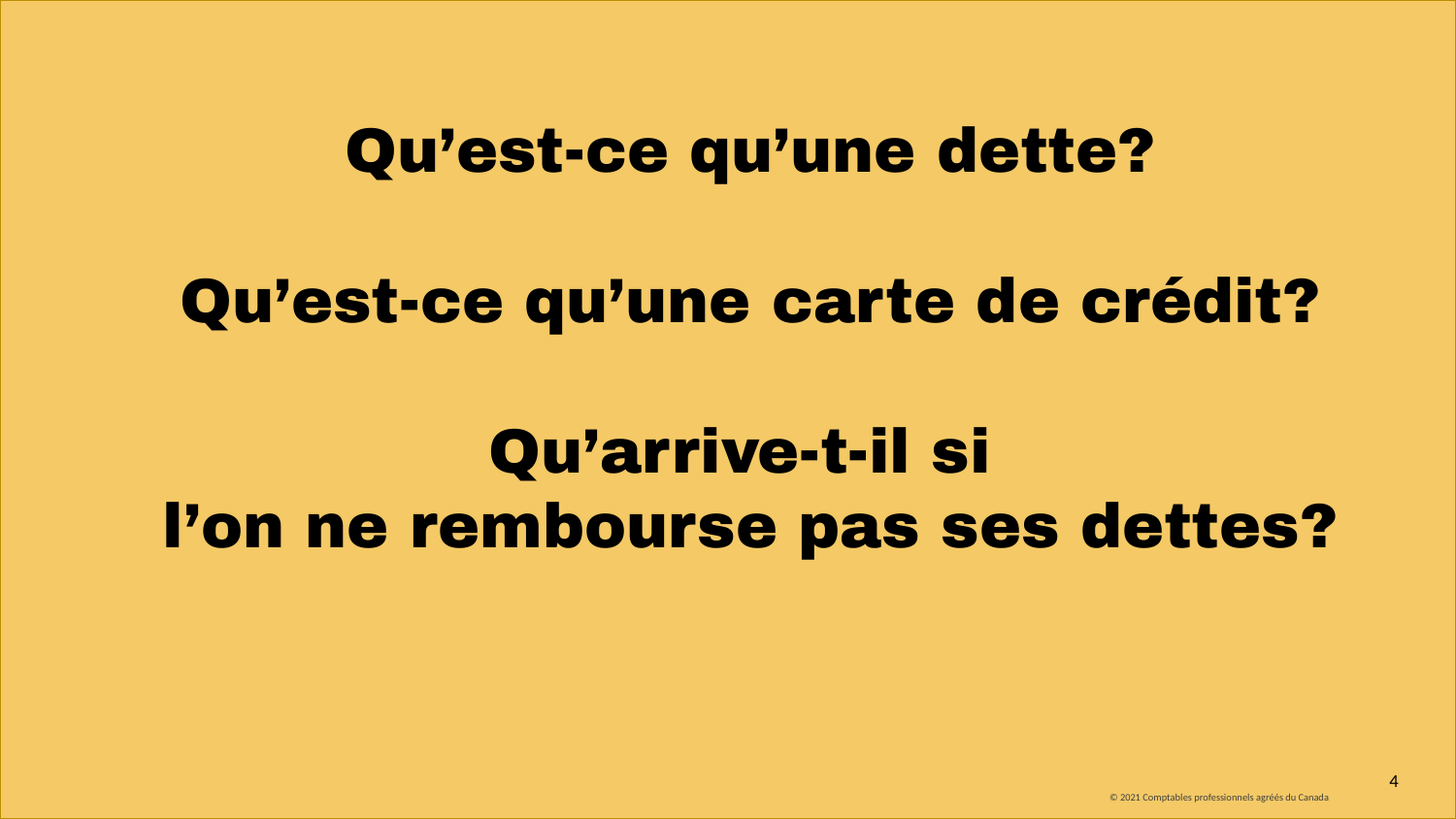

# Qu’est-ce qu’une dette? Qu’est-ce qu’une carte de crédit? Qu’arrive-t-il si l’on ne rembourse pas ses dettes?
4
© 2021 Comptables professionnels agréés du Canada